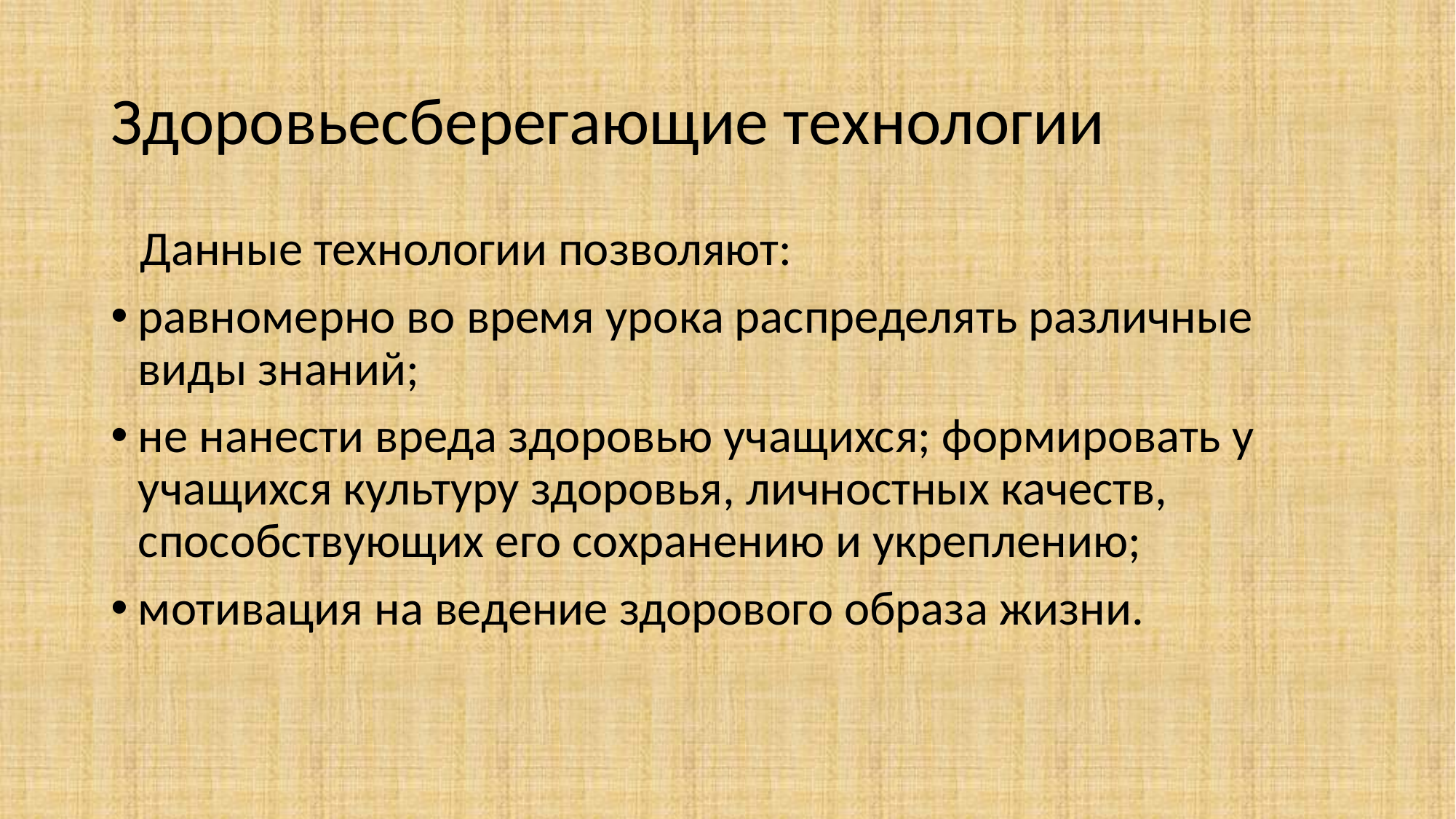

# Здоровьесберегающие технологии
   Данные технологии позволяют:
равномерно во время урока распределять различные виды знаний;
не нанести вреда здоровью учащихся; формировать у учащихся культуру здоровья, личностных качеств, способствующих его сохранению и укреплению;
мотивация на ведение здорового образа жизни.